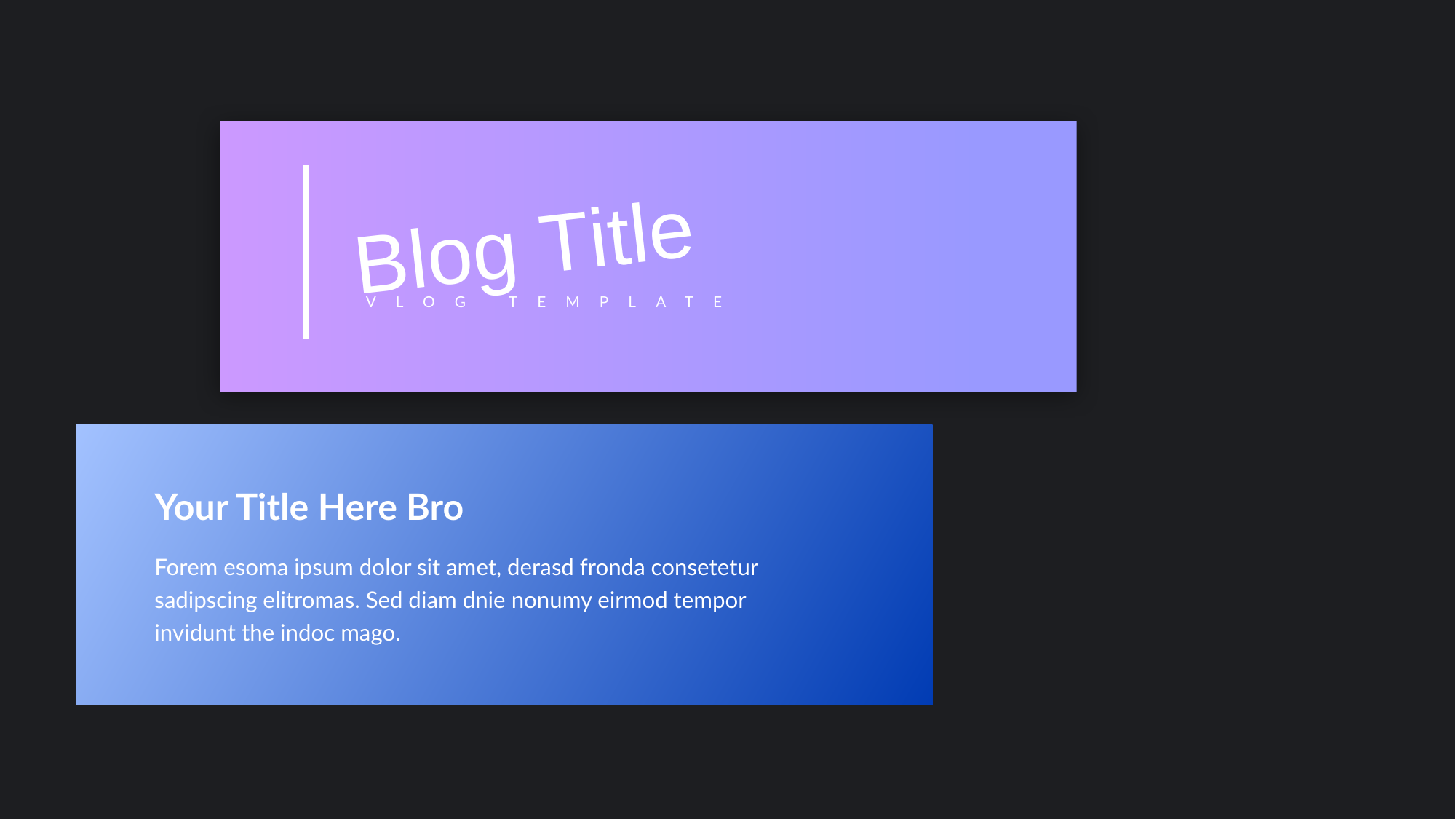

Blog Title
VLOG TEMPLATE

Your Title Here Bro
Forem esoma ipsum dolor sit amet, derasd fronda consetetur sadipscing elitromas. Sed diam dnie nonumy eirmod tempor invidunt the indoc mago.